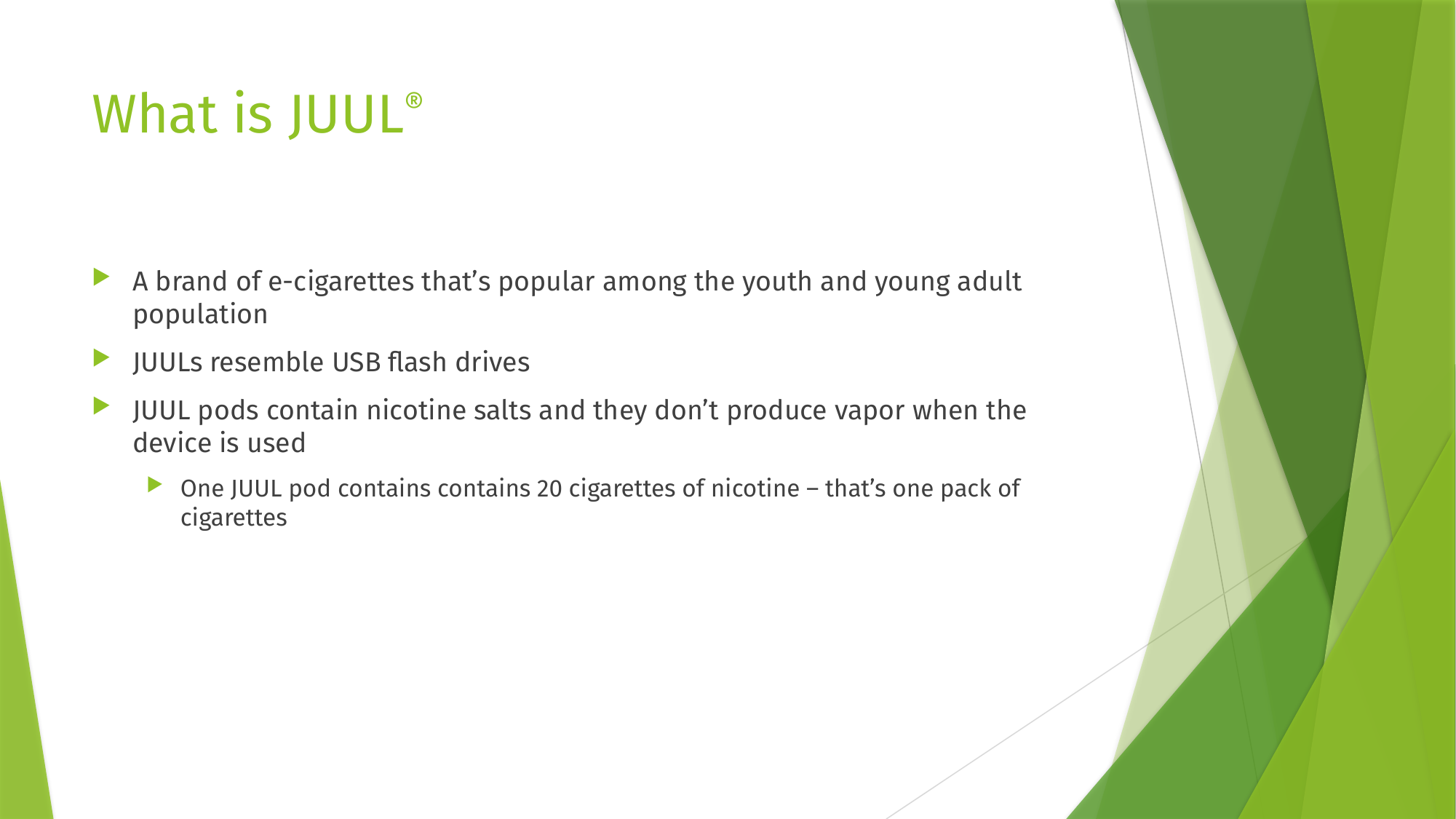

# What is JUUL®
A brand of e-cigarettes that’s popular among the youth and young adult population
JUULs resemble USB flash drives
JUUL pods contain nicotine salts and they don’t produce vapor when the device is used
One JUUL pod contains contains 20 cigarettes of nicotine – that’s one pack of cigarettes